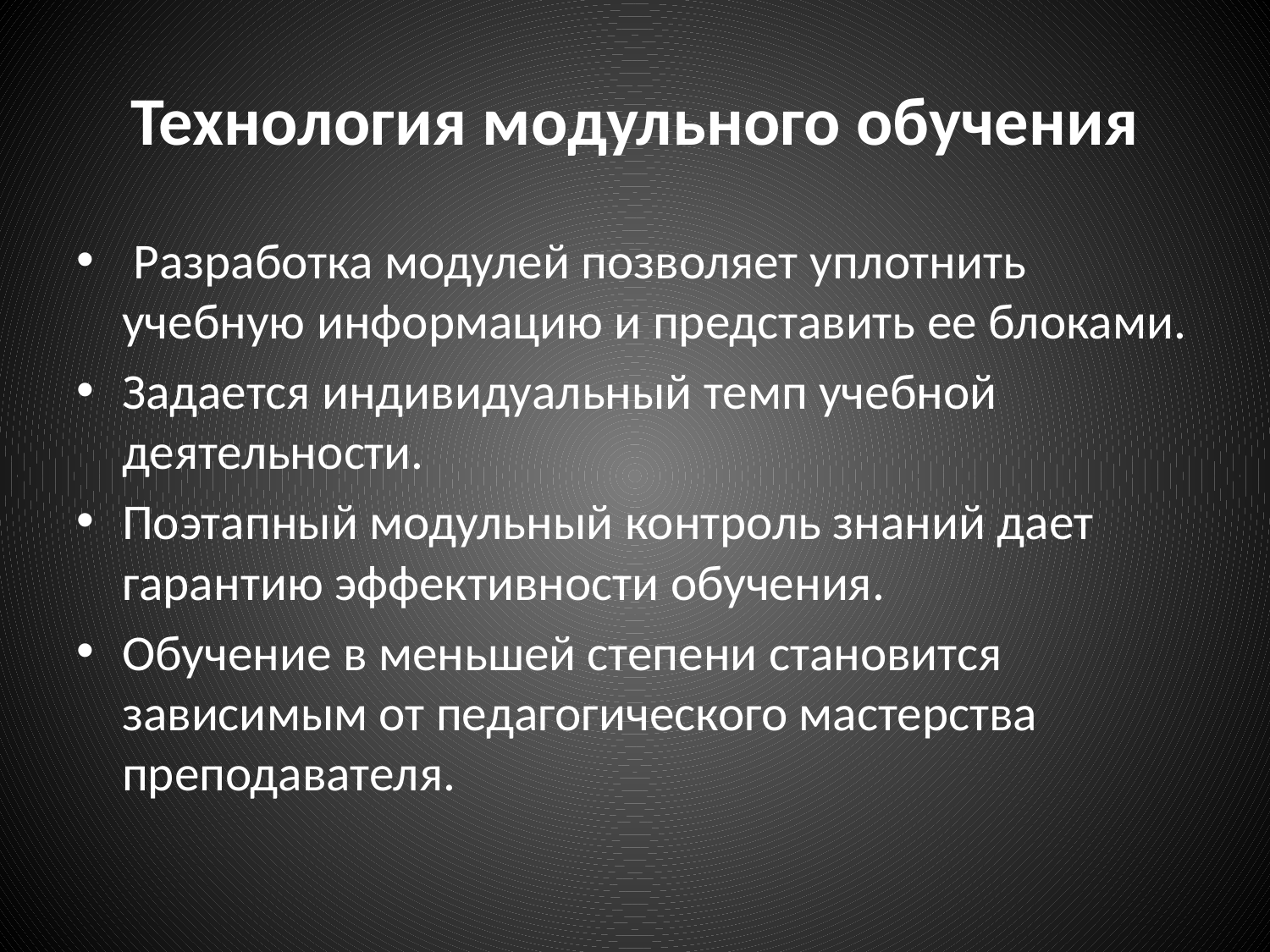

# Технология модульного обучения
 Разработка модулей позволяет уплотнить учебную информацию и представить ее блоками.
Задается индивидуальный темп учебной деятельности.
Поэтапный модульный контроль знаний дает гарантию эффективности обучения.
Обучение в меньшей степени становится зависимым от педагогического мастерства преподавателя.